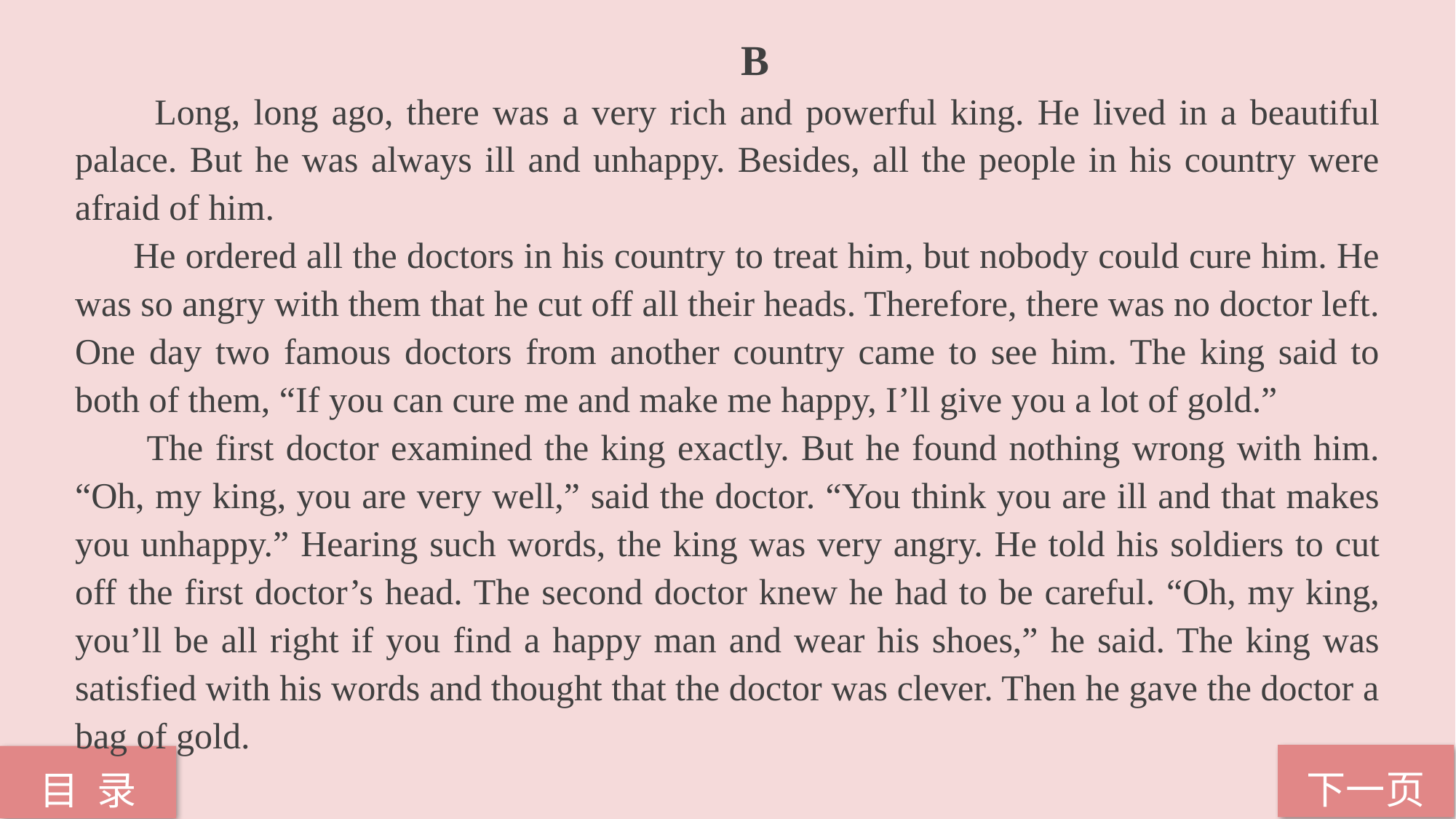

B
      Long, long ago, there was a very rich and powerful king. He lived in a beautiful palace. But he was always ill and unhappy. Besides, all the people in his country were afraid of him.
      He ordered all the doctors in his country to treat him, but nobody could cure him. He was so angry with them that he cut off all their heads. Therefore, there was no doctor left. One day two famous doctors from another country came to see him. The king said to both of them, “If you can cure me and make me happy, I’ll give you a lot of gold.”
      The first doctor examined the king exactly. But he found nothing wrong with him. “Oh, my king, you are very well,” said the doctor. “You think you are ill and that makes you unhappy.” Hearing such words, the king was very angry. He told his soldiers to cut off the first doctor’s head. The second doctor knew he had to be careful. “Oh, my king, you’ll be all right if you find a happy man and wear his shoes,” he said. The king was satisfied with his words and thought that the doctor was clever. Then he gave the doctor a bag of gold.